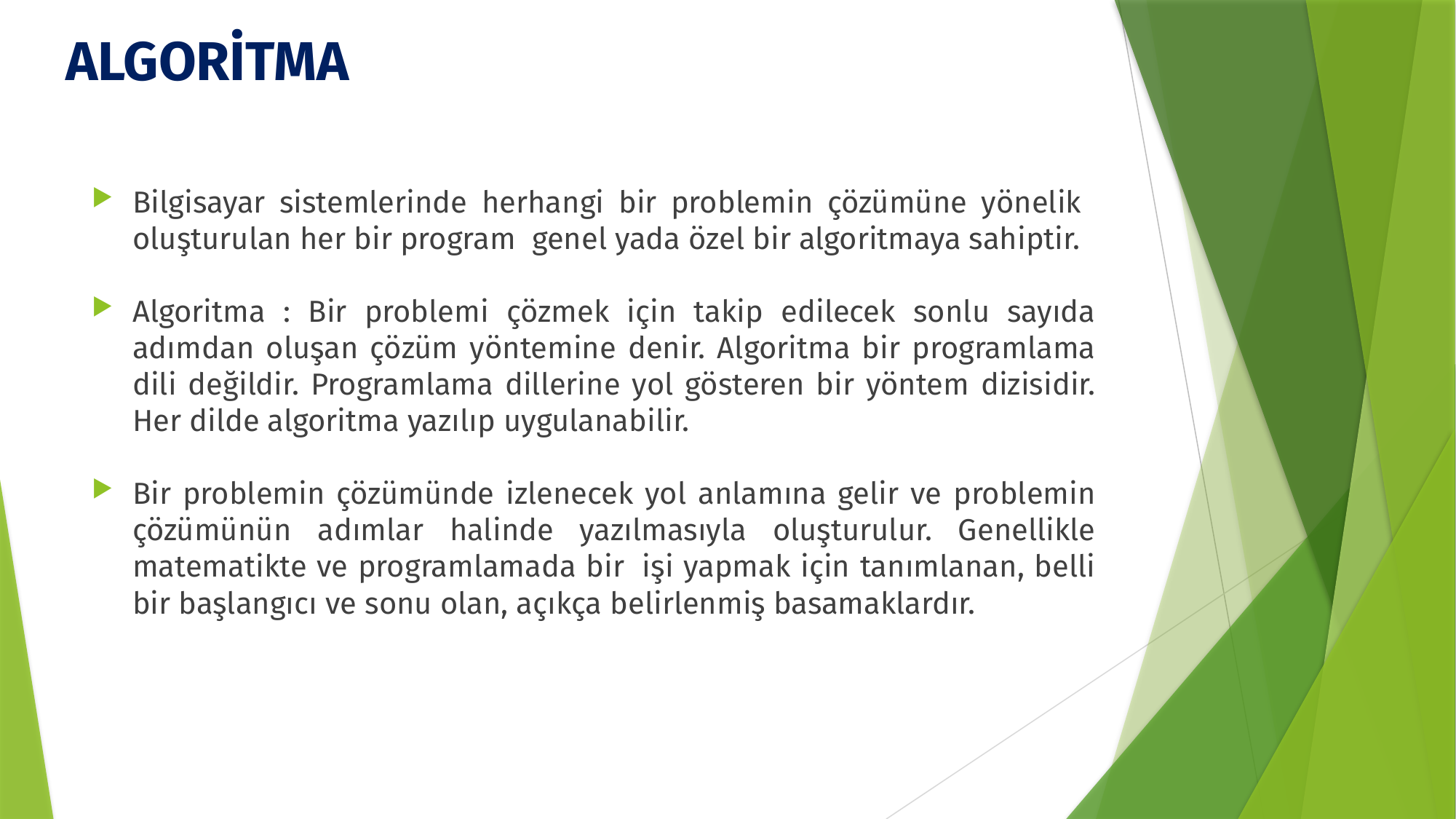

# ALGORİTMA
Bilgisayar sistemlerinde herhangi bir problemin çözümüne yönelik  oluşturulan her bir program  genel yada özel bir algoritmaya sahiptir.

Algoritma : Bir problemi çözmek için takip edilecek sonlu sayıda adımdan oluşan çözüm yöntemine denir. Algoritma bir programlama dili değildir. Programlama dillerine yol gösteren bir yöntem dizisidir. Her dilde algoritma yazılıp uygulanabilir.

Bir problemin çözümünde izlenecek yol anlamına gelir ve problemin çözümünün adımlar halinde yazılmasıyla oluşturulur. Genellikle matematikte ve programlamada bir  işi yapmak için tanımlanan, belli bir başlangıcı ve sonu olan, açıkça belirlenmiş basamaklardır.